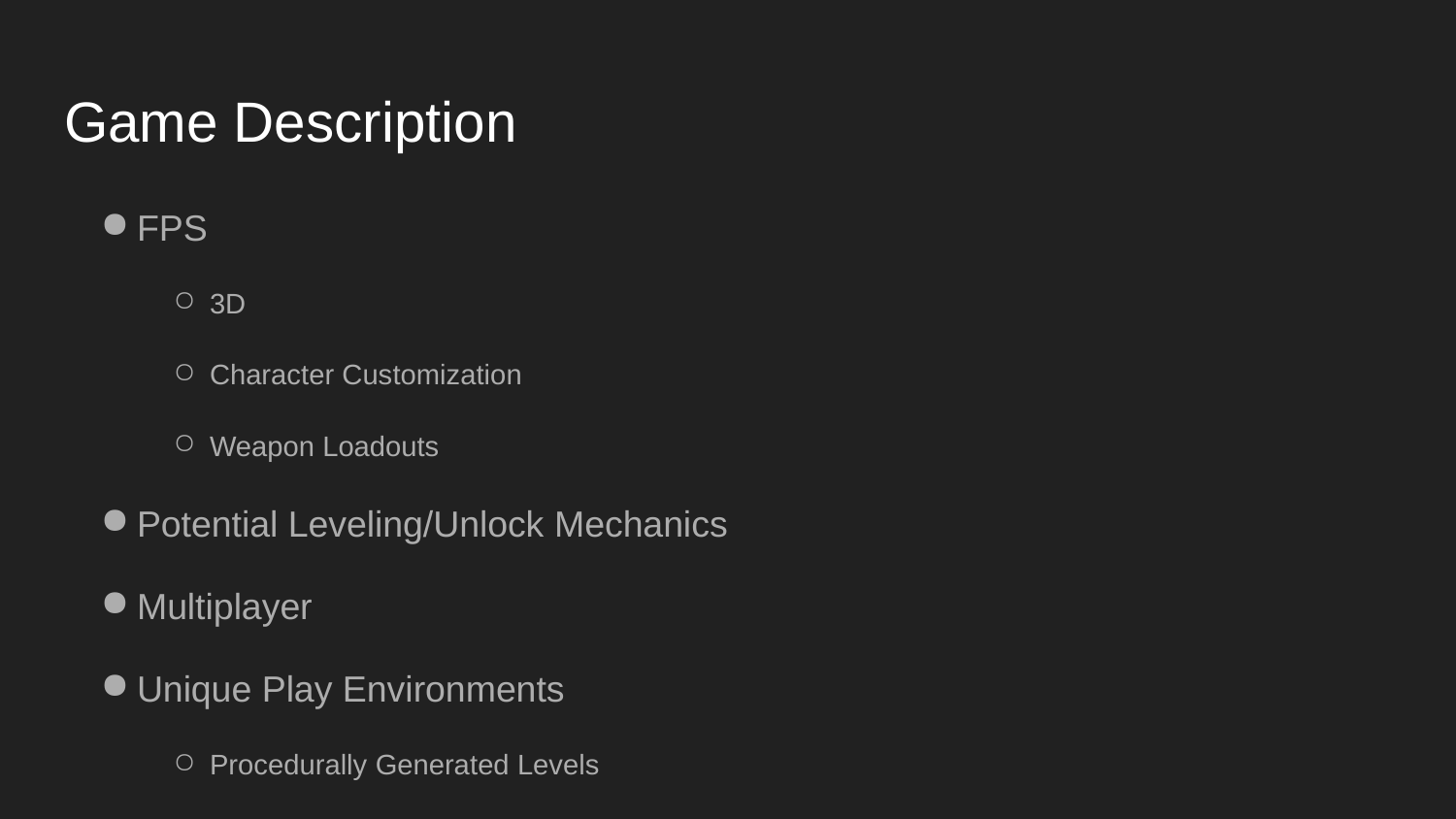

# Game Description
FPS
3D
Character Customization
Weapon Loadouts
Potential Leveling/Unlock Mechanics
Multiplayer
Unique Play Environments
Procedurally Generated Levels
Levels are per Player
Player interaction occurs at level overlaps